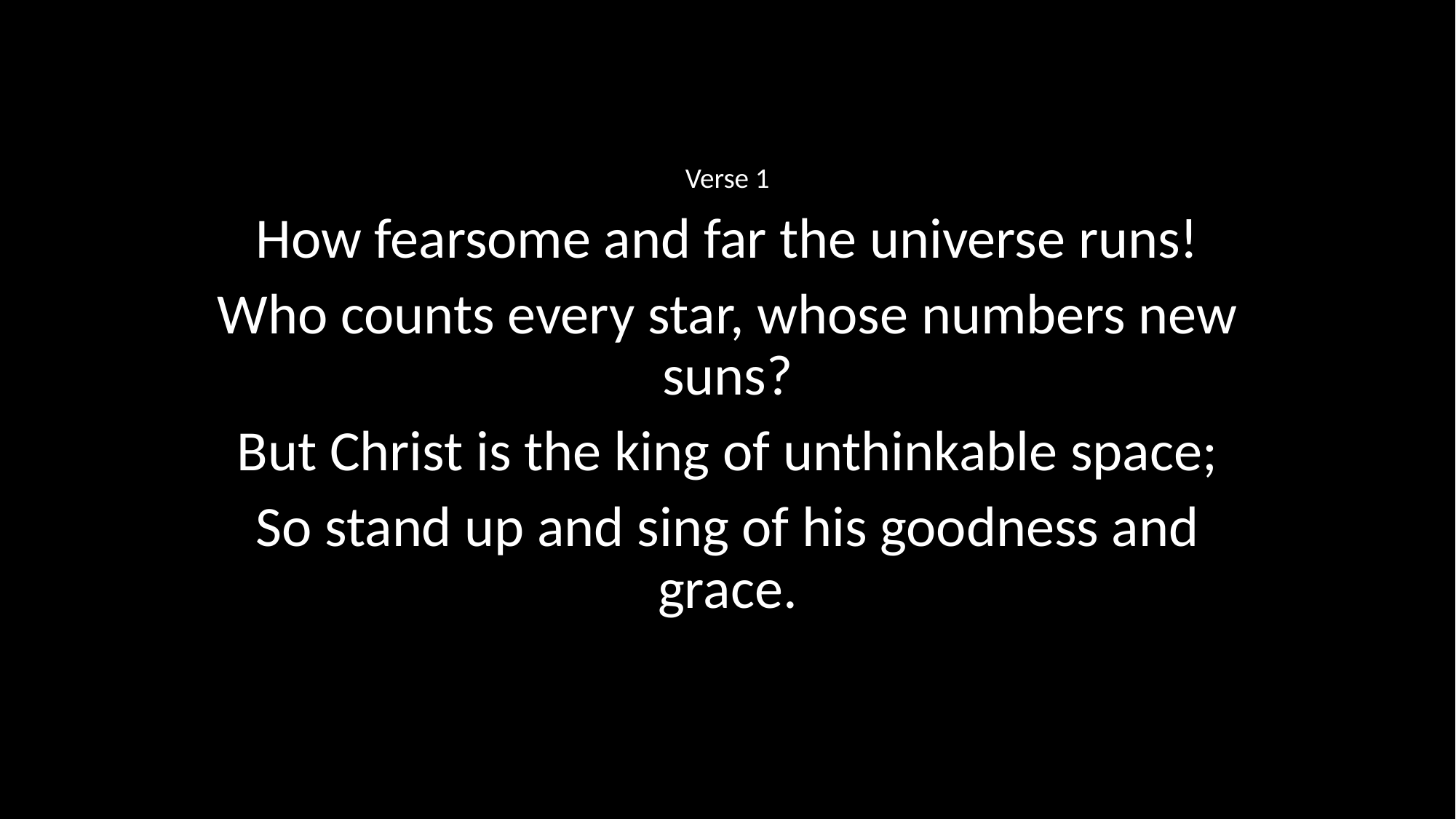

Verse 1
How fearsome and far the universe runs!
Who counts every star, whose numbers new suns?
But Christ is the king of unthinkable space;
So stand up and sing of his goodness and grace.